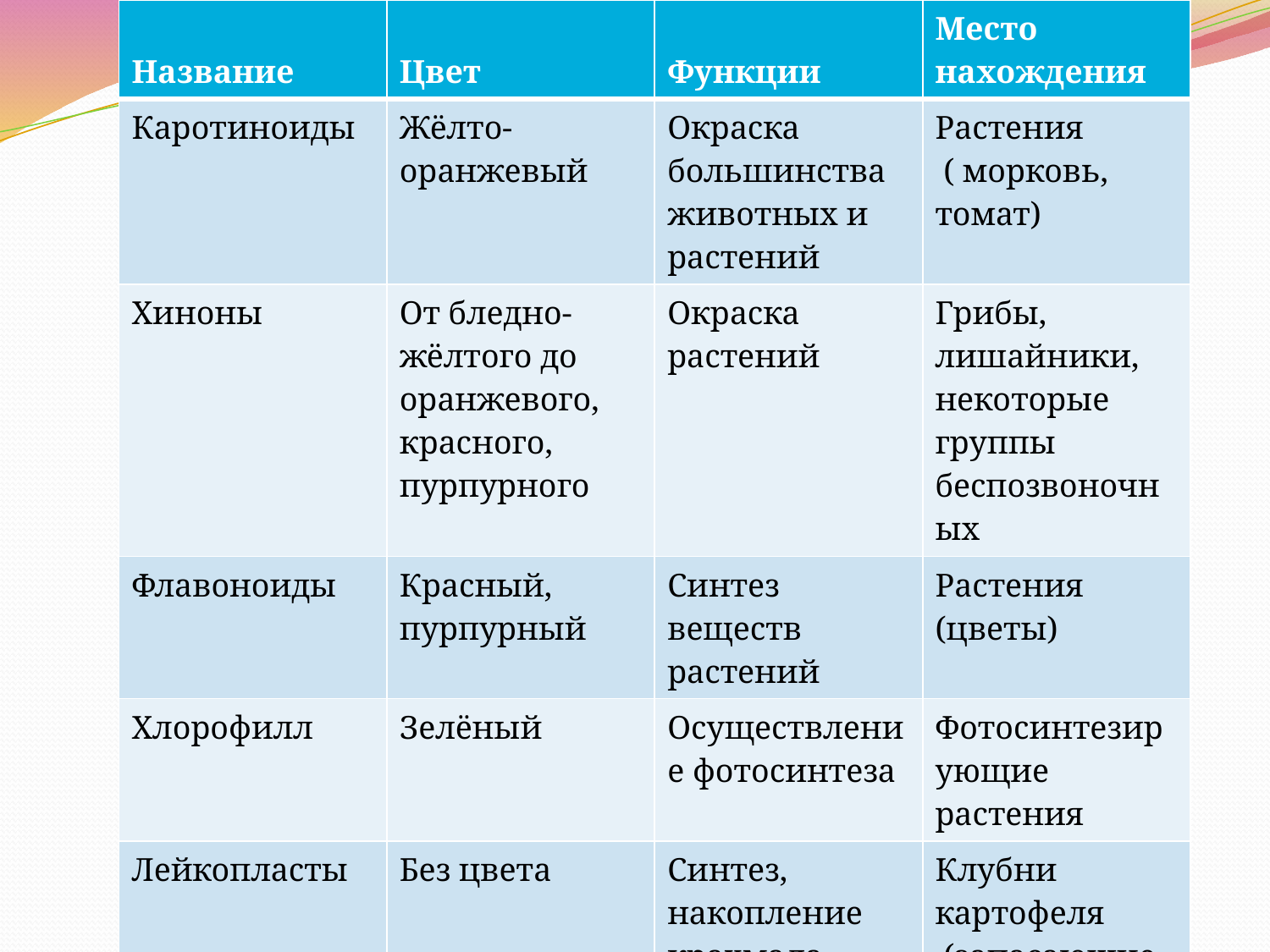

| Название | Цвет | Функции | Место нахождения |
| --- | --- | --- | --- |
| Каротиноиды | Жёлто-оранжевый | Окраска большинства животных и растений | Растения ( морковь, томат) |
| Хиноны | От бледно-жёлтого до оранжевого, красного, пурпурного | Окраска растений | Грибы, лишайники, некоторые группы беспозвоночных |
| Флавоноиды | Красный, пурпурный | Синтез веществ растений | Растения (цветы) |
| Хлорофилл | Зелёный | Осуществление фотосинтеза | Фотосинтезирующие растения |
| Лейкопласты | Без цвета | Синтез, накопление крахмала | Клубни картофеля (запасающие ткани) |
| Хромопласты | От жёлтого до красноватого | Запас питательных веществ | Плоды, фрукты, листья |